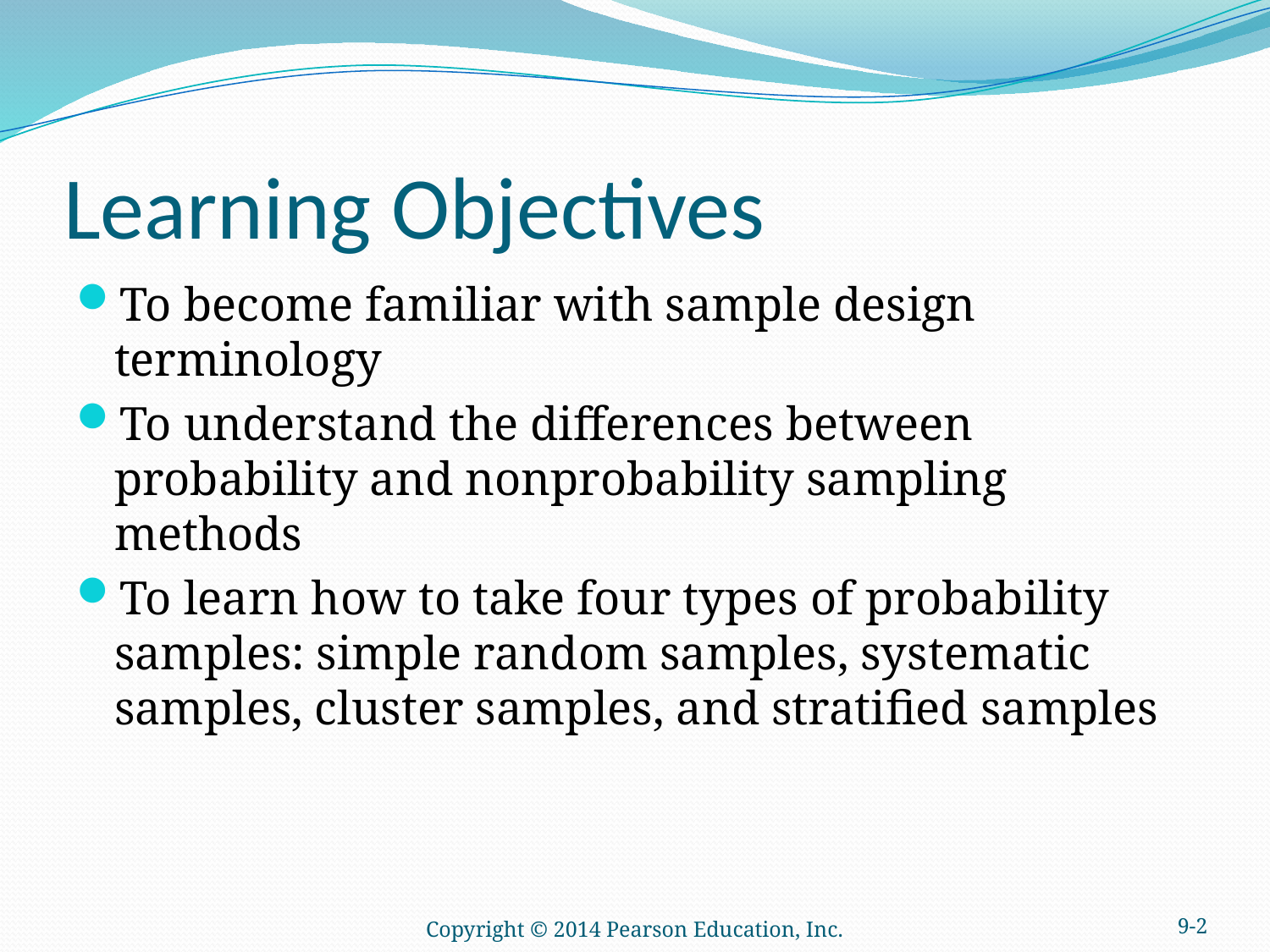

# Learning Objectives
To become familiar with sample design terminology
To understand the differences between probability and nonprobability sampling methods
To learn how to take four types of probability samples: simple random samples, systematic samples, cluster samples, and stratified samples